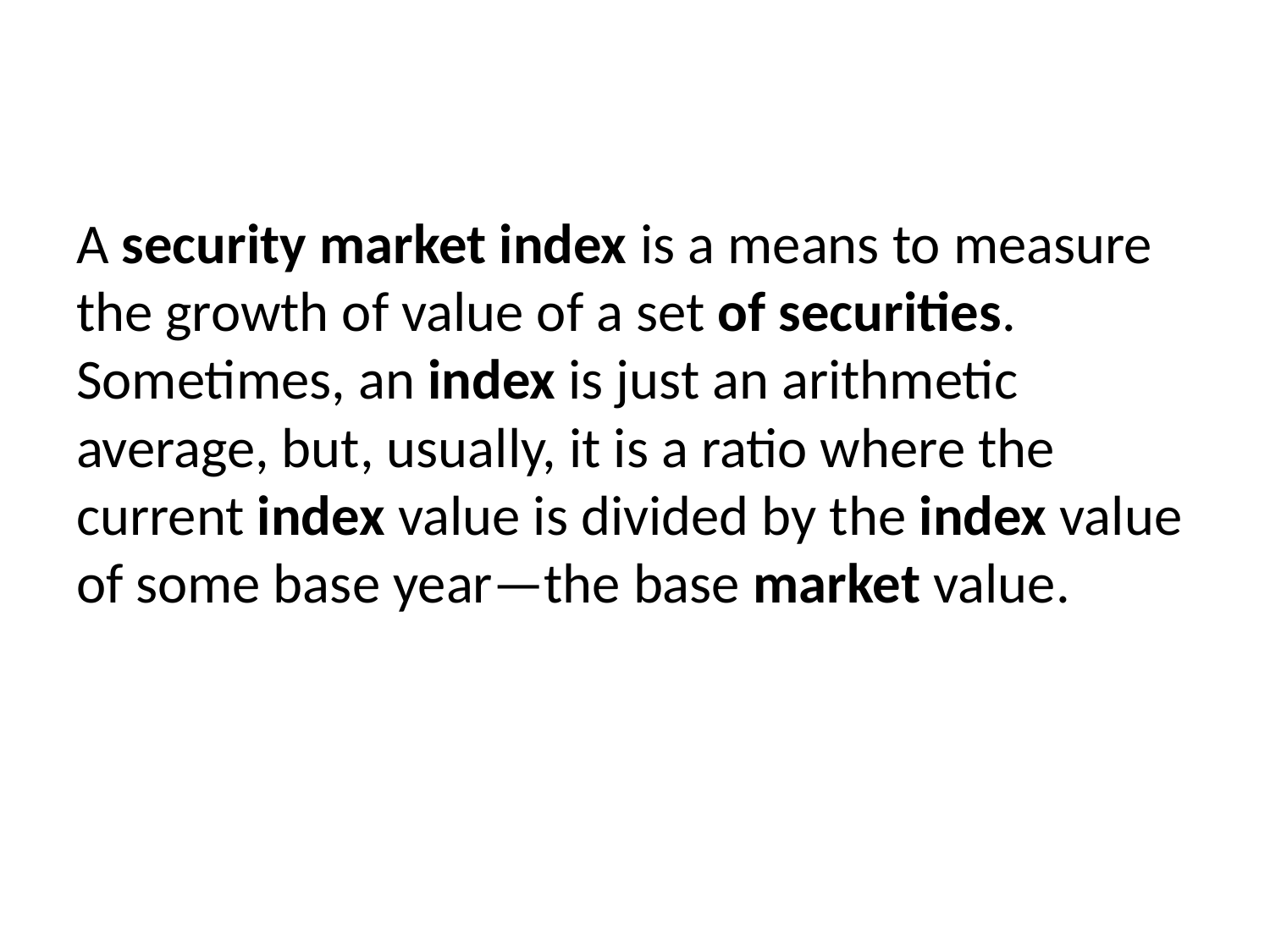

A security market index is a means to measure the growth of value of a set of securities. Sometimes, an index is just an arithmetic average, but, usually, it is a ratio where the current index value is divided by the index value of some base year—the base market value.